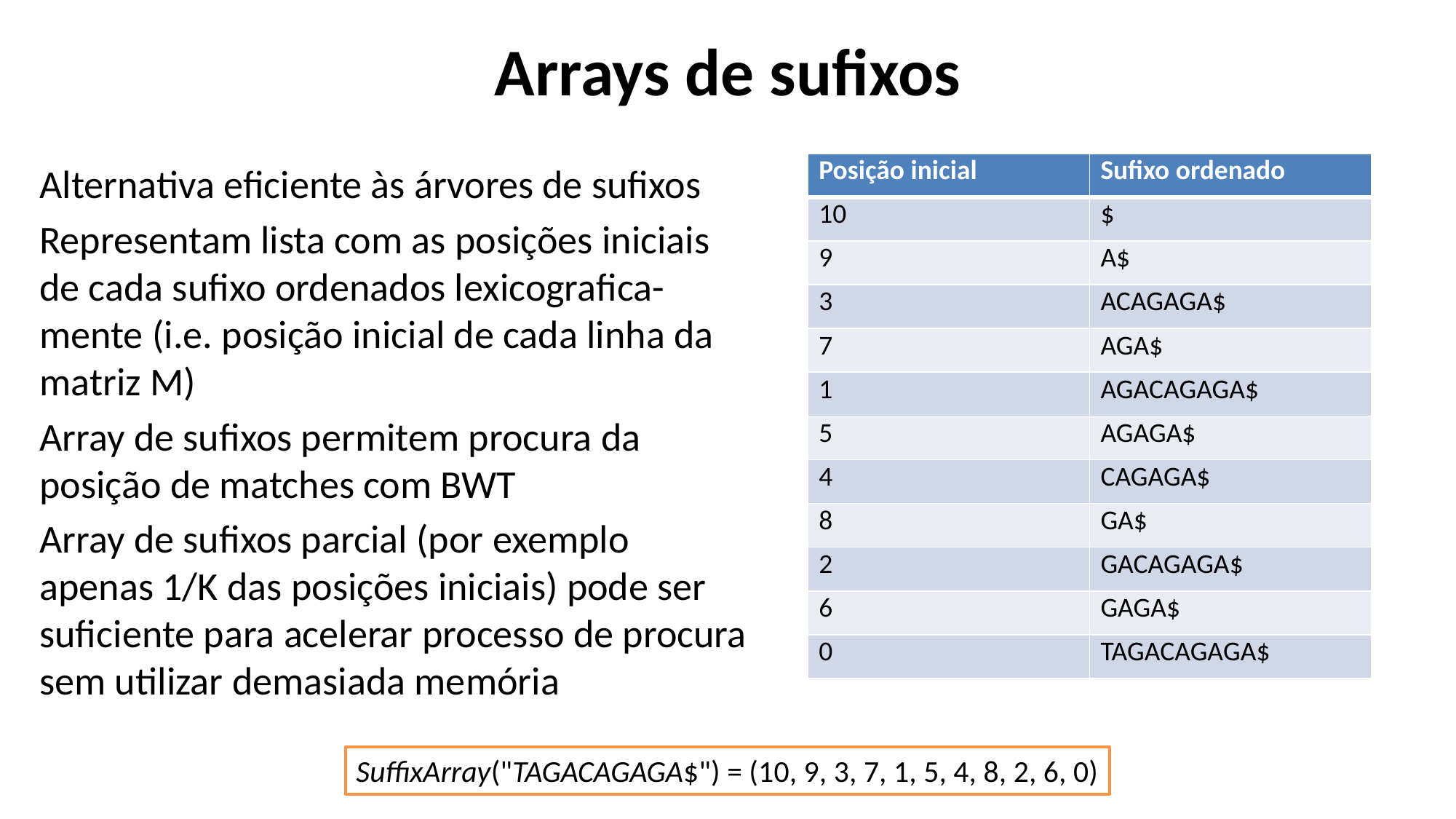

# Arrays de sufixos
Alternativa eficiente às árvores de sufixos
Representam lista com as posições iniciais de cada sufixo ordenados lexicografica-mente (i.e. posição inicial de cada linha da matriz M)
Array de sufixos permitem procura da posição de matches com BWT
Array de sufixos parcial (por exemplo apenas 1/K das posições iniciais) pode ser suficiente para acelerar processo de procura sem utilizar demasiada memória

| Posição inicial | Sufixo ordenado |
| --- | --- |
| 10 | $ |
| 9 | A$ |
| 3 | ACAGAGA$ |
| 7 | AGA$ |
| 1 | AGACAGAGA$ |
| 5 | AGAGA$ |
| 4 | CAGAGA$ |
| 8 | GA$ |
| 2 | GACAGAGA$ |
| 6 | GAGA$ |
| 0 | TAGACAGAGA$ |
SuffixArray("TAGACAGAGA$") = (10, 9, 3, 7, 1, 5, 4, 8, 2, 6, 0)